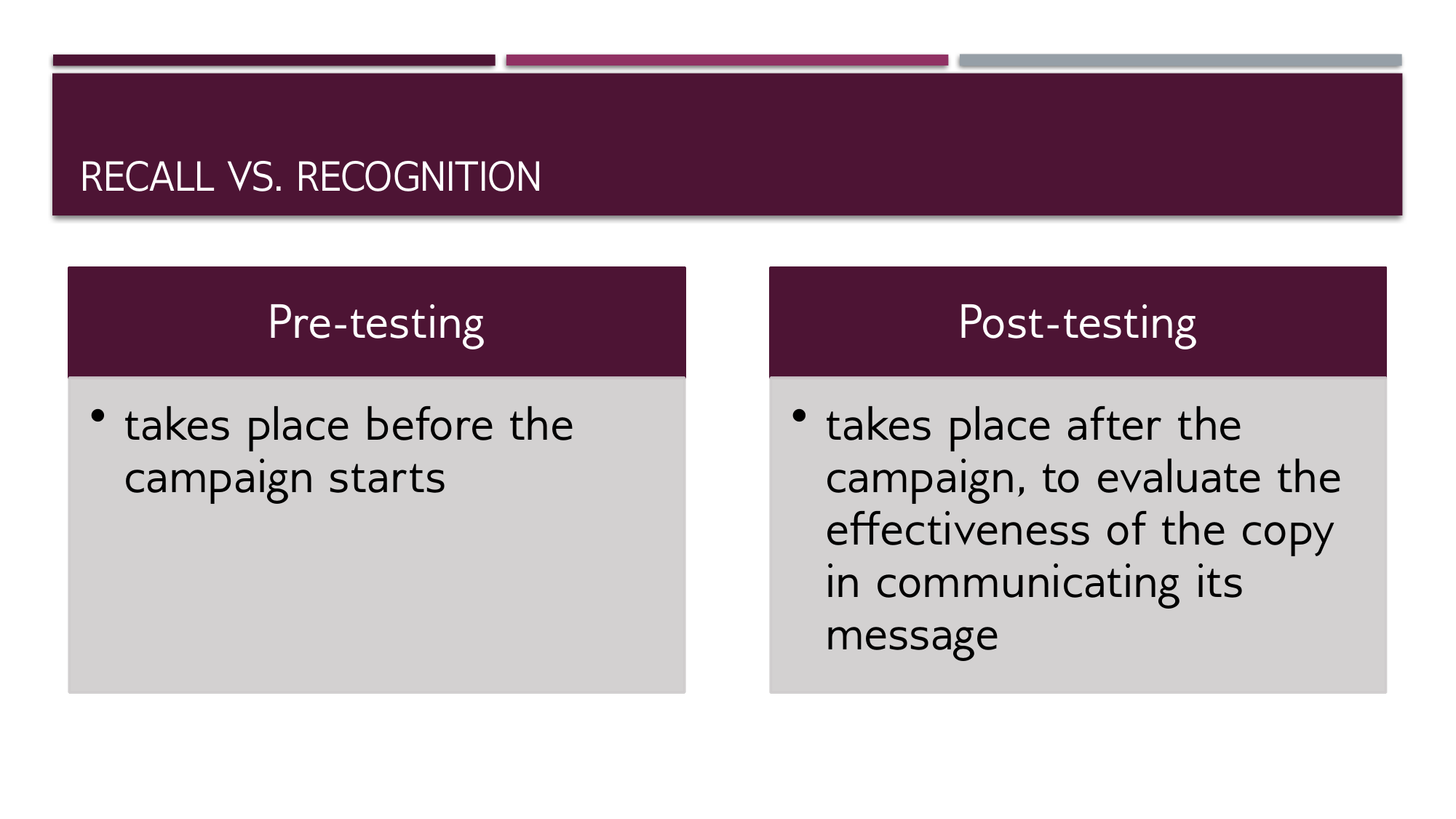

# Recall vs. recognition
Pre-testing
takes place before the campaign starts
Post-testing
takes place after the campaign, to evaluate the effectiveness of the copy in communicating its message